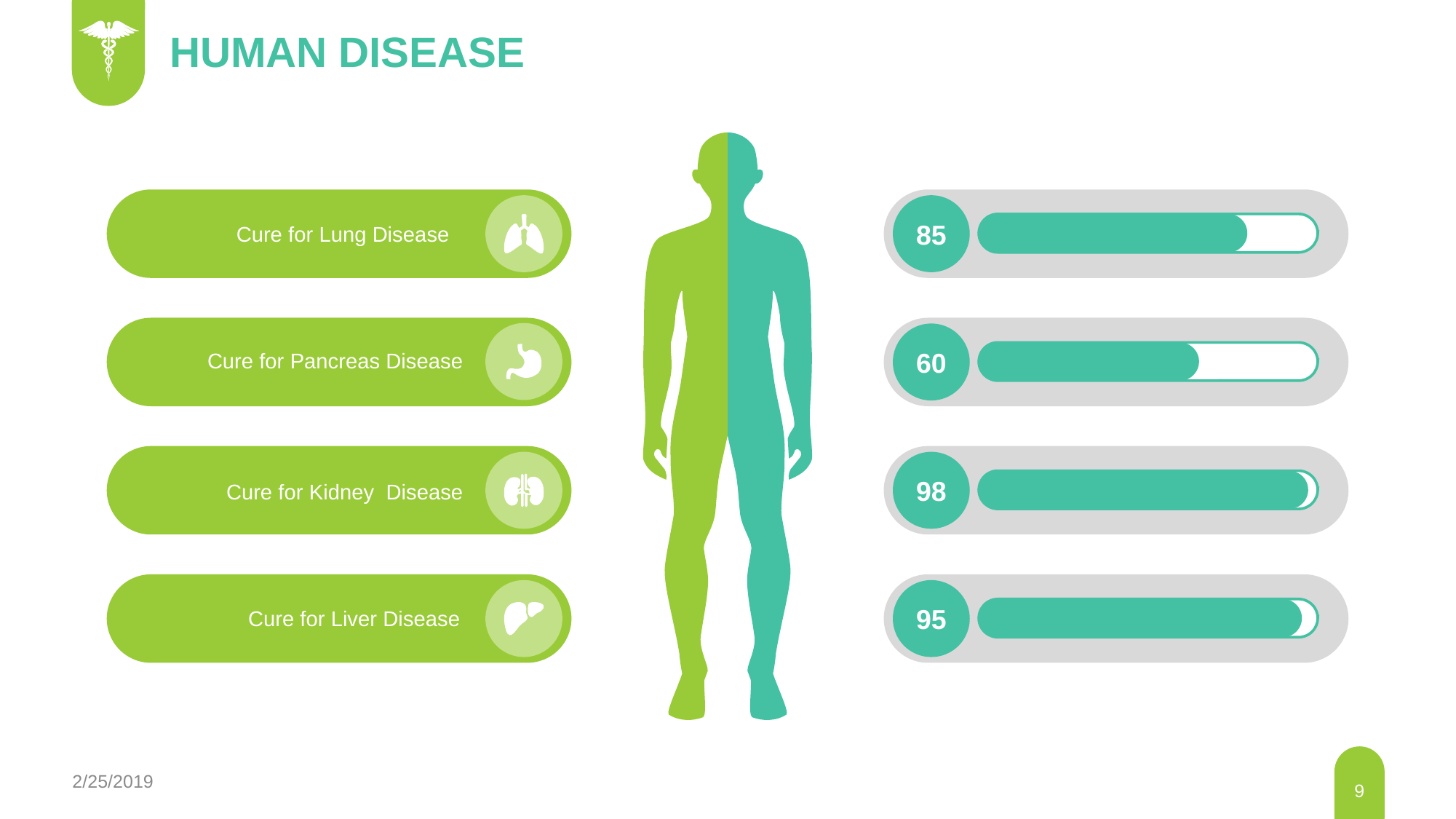

HUMAN DISEASE

85

Cure for Lung Disease

60

Cure for Pancreas Disease

98

Cure for Kidney  Disease

95

Cure for Liver Disease

2/25/2019
9